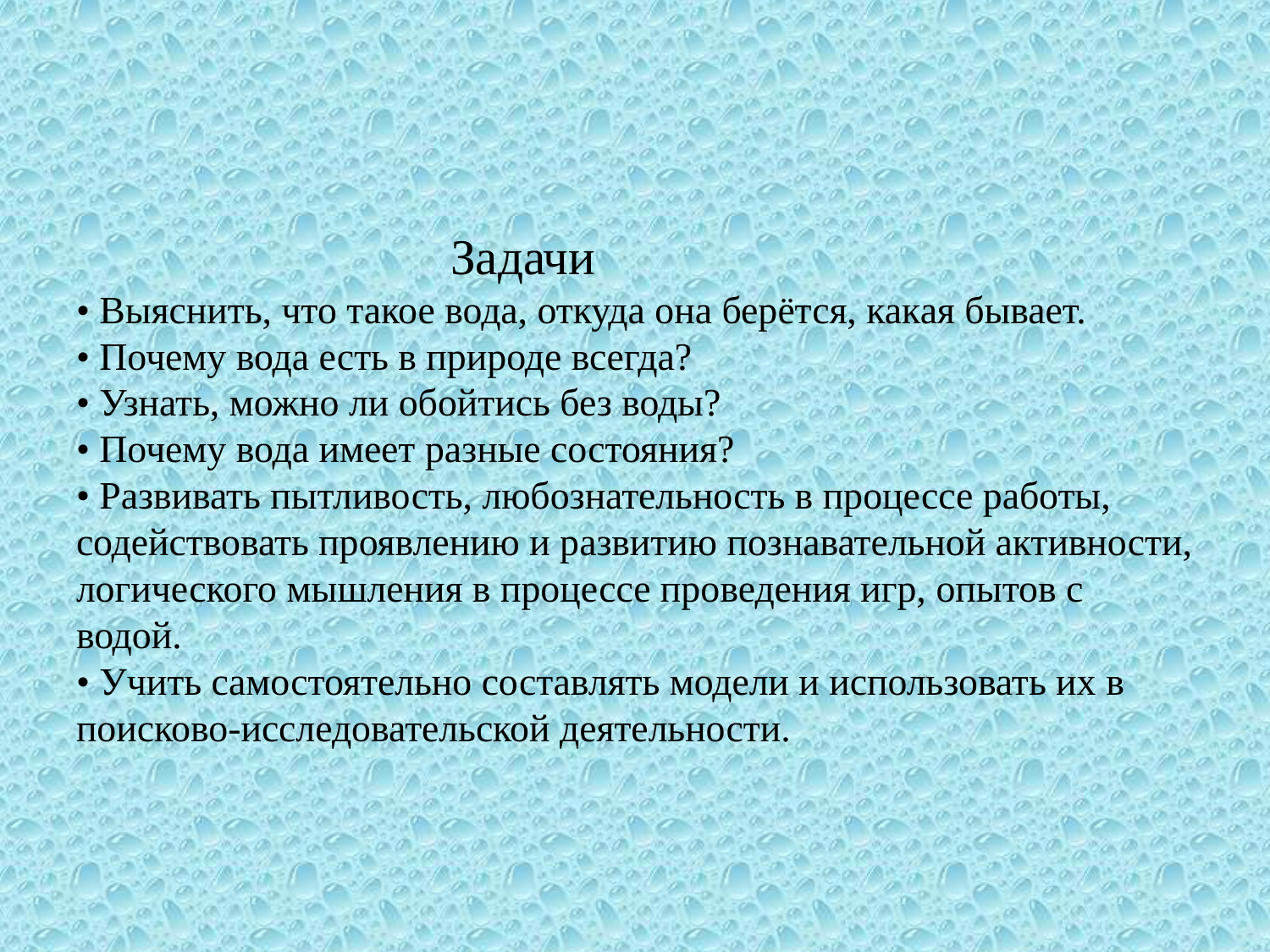

# Задачи • Выяснить, что такое вода, откуда она берётся, какая бывает. • Почему вода есть в природе всегда? • Узнать, можно ли обойтись без воды? • Почему вода имеет разные состояния? • Развивать пытливость, любознательность в процессе работы, содействовать проявлению и развитию познавательной активности, логического мышления в процессе проведения игр, опытов с водой. • Учить самостоятельно составлять модели и использовать их в поисково-исследовательской деятельности.